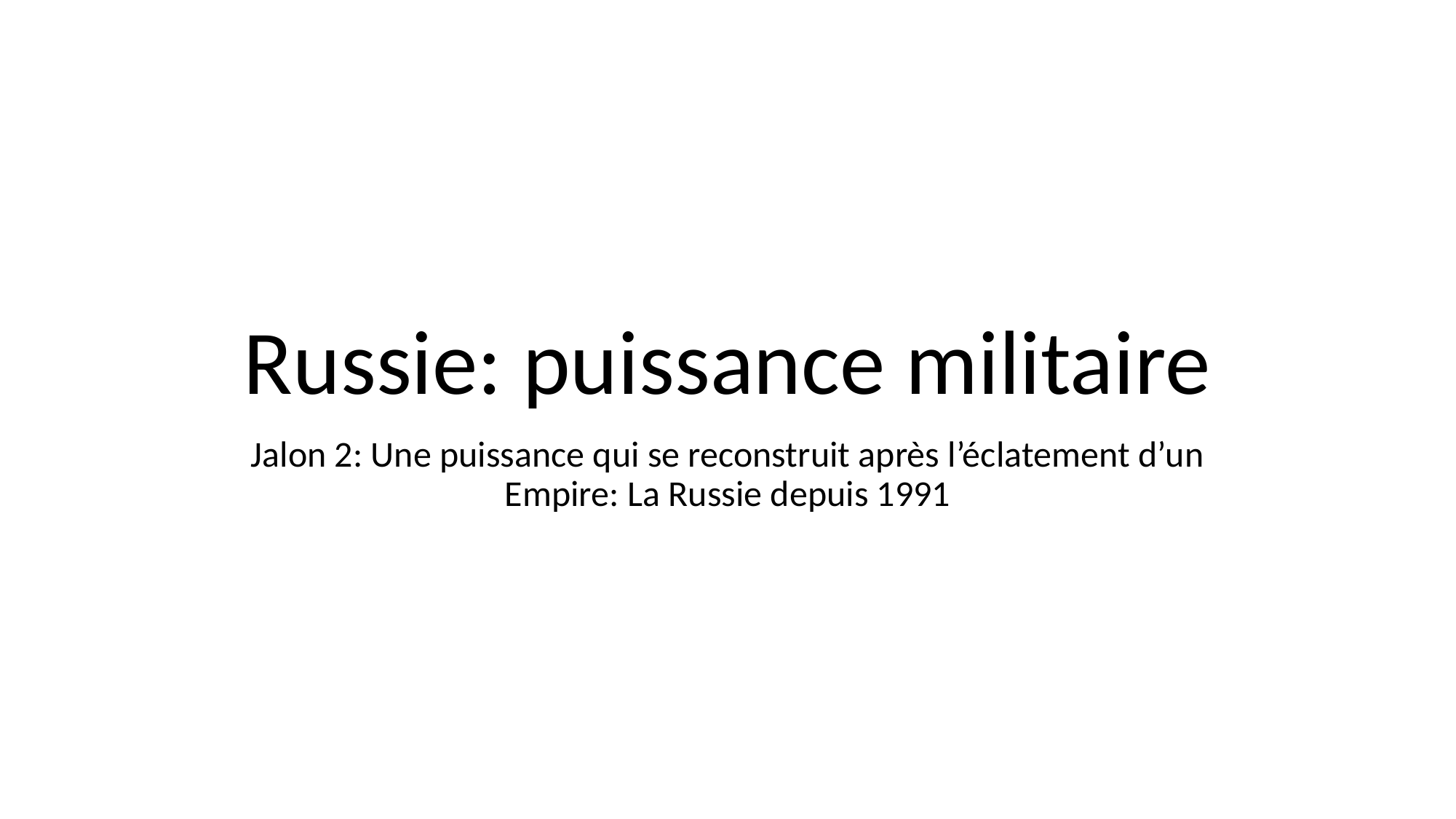

# Russie: puissance militaire
Jalon 2: Une puissance qui se reconstruit après l’éclatement d’un Empire: La Russie depuis 1991